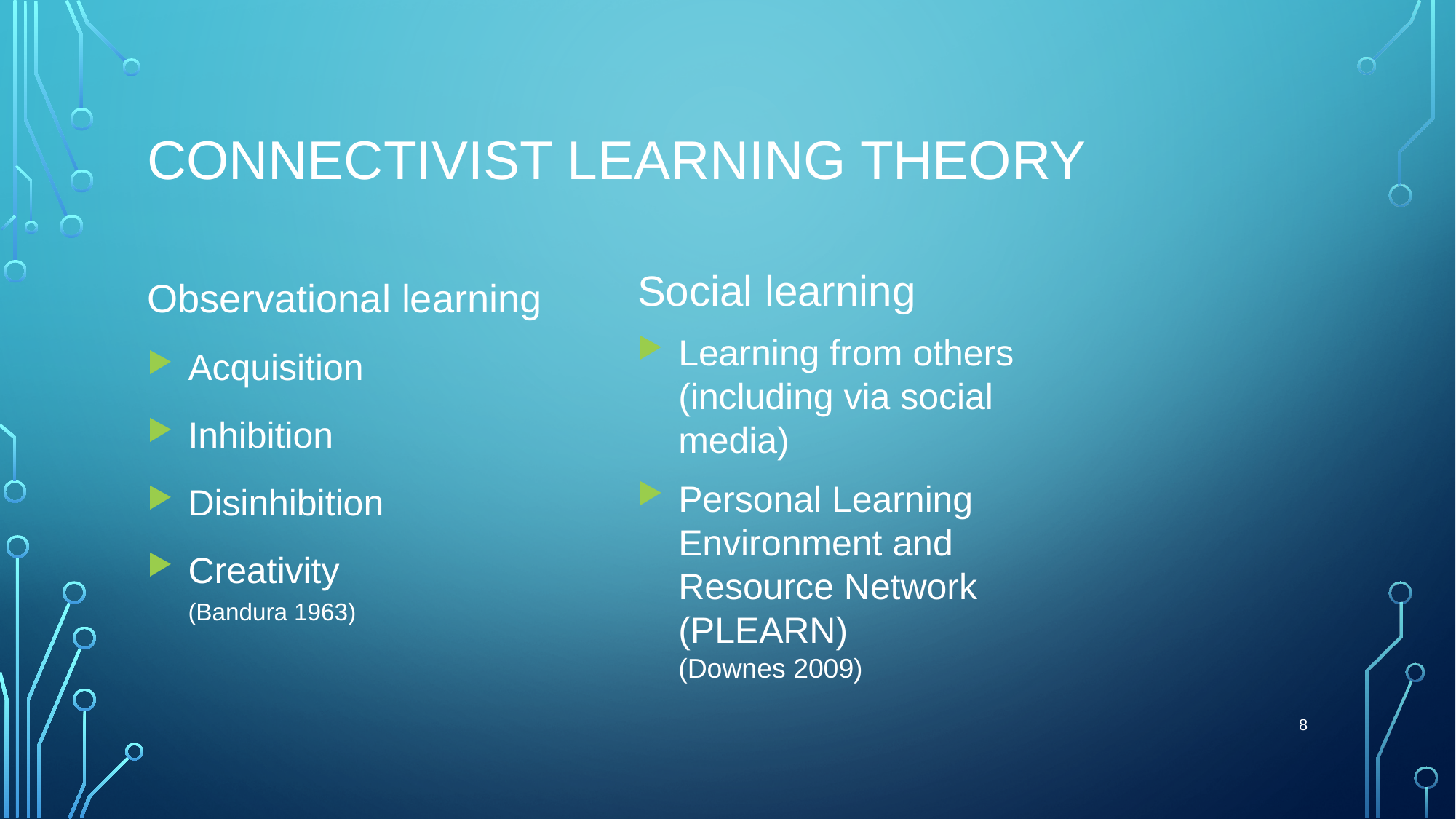

# ConnectivisT Learning Theory
Observational learning
Acquisition
Inhibition
Disinhibition
Creativity
(Bandura 1963)
Social learning
Learning from others
(including via social media)
Personal Learning Environment and Resource Network (PLEARN)
(Downes 2009)

8